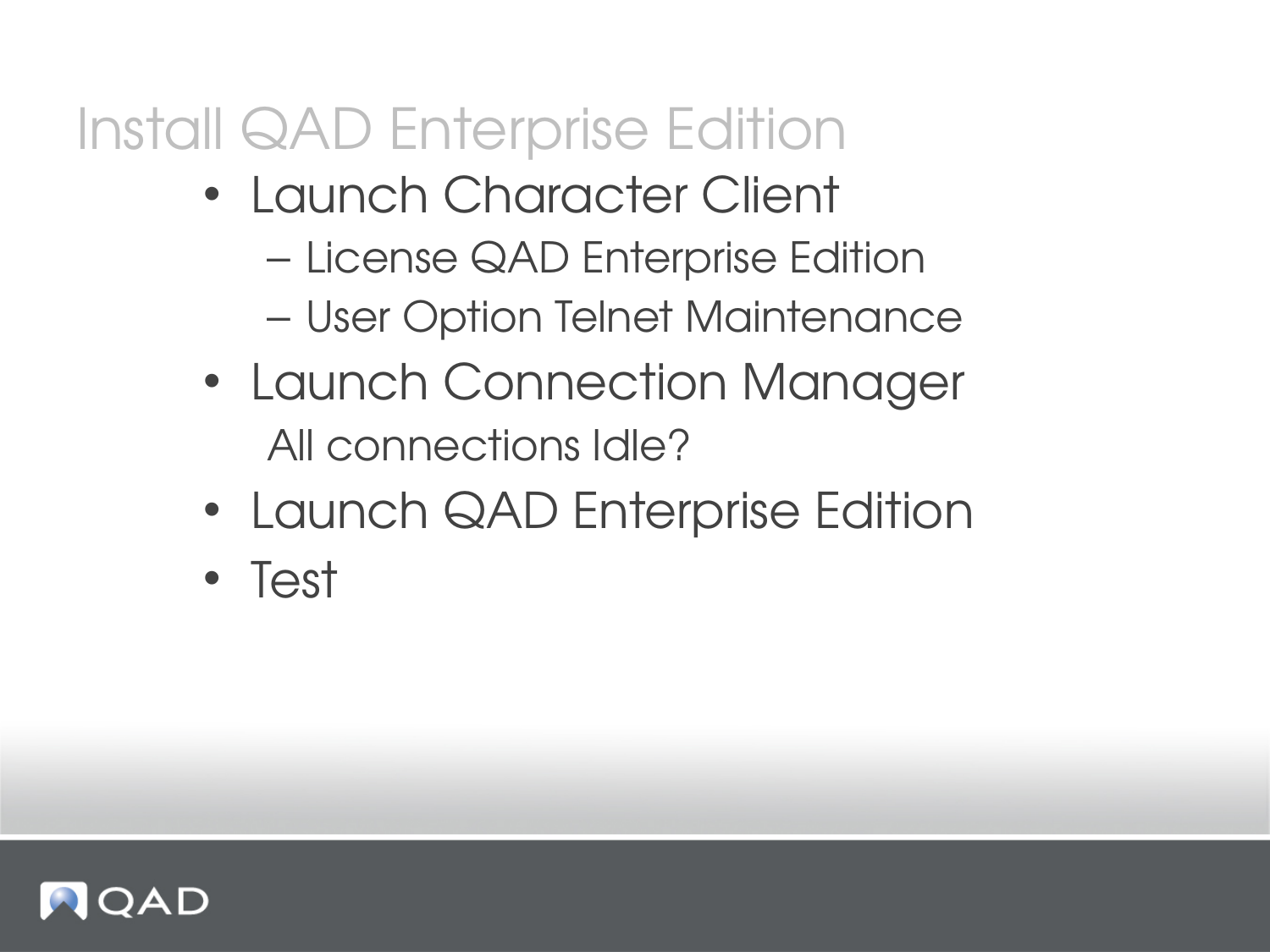

# Install QAD Enterprise Edition
Launch Character Client
License QAD Enterprise Edition
User Option Telnet Maintenance
Launch Connection Manager
All connections Idle?
Launch QAD Enterprise Edition
Test